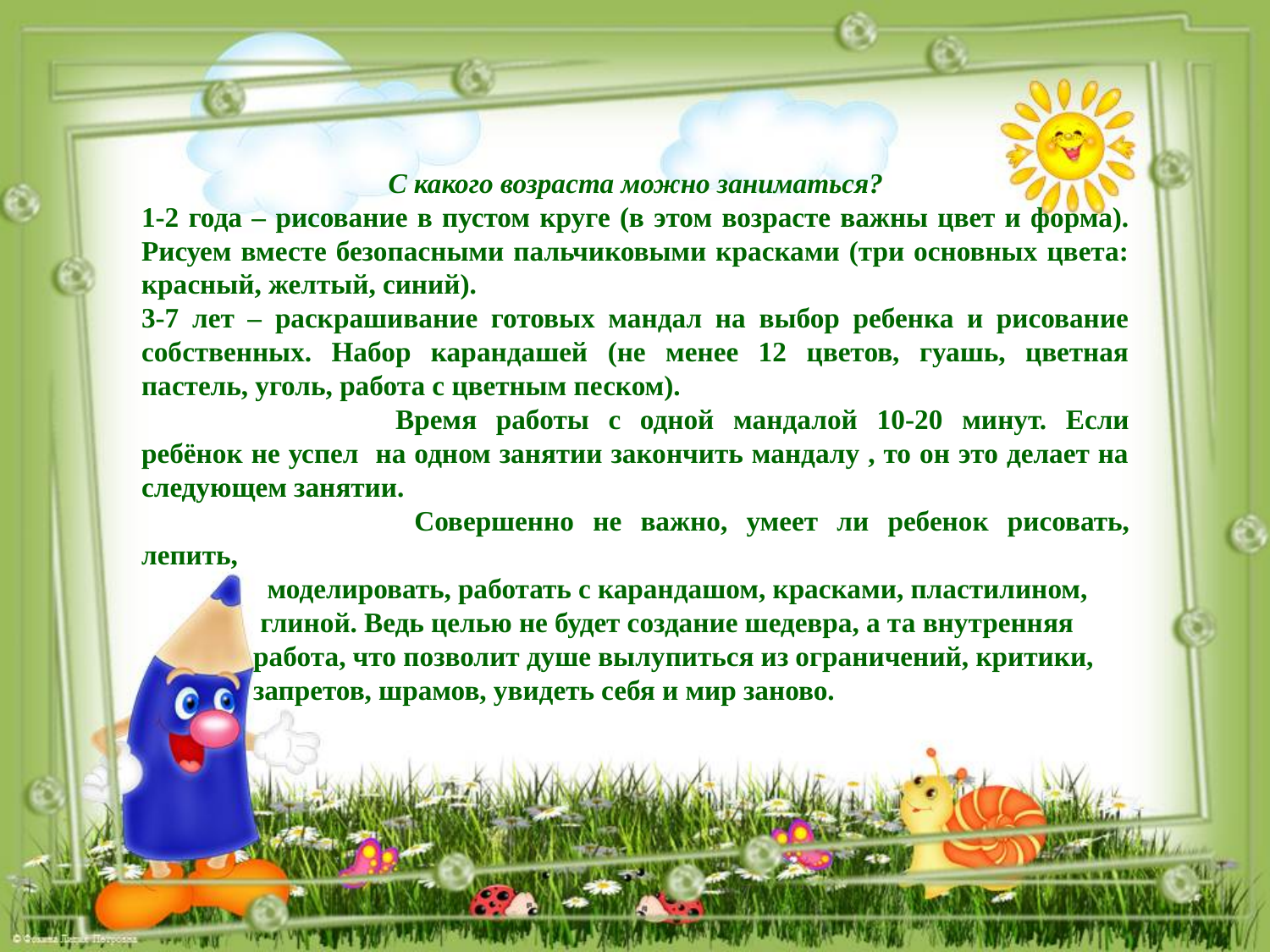

С какого возраста можно заниматься?
1-2 года – рисование в пустом круге (в этом возрасте важны цвет и форма). Рисуем вместе безопасными пальчиковыми красками (три основных цвета: красный, желтый, синий).
3-7 лет – раскрашивание готовых мандал на выбор ребенка и рисование собственных. Набор карандашей (не менее 12 цветов, гуашь, цветная пастель, уголь, работа с цветным песком).
		Время работы с одной мандалой 10-20 минут. Если ребёнок не успел  на одном занятии закончить мандалу , то он это делает на следующем занятии.
		 Совершенно не важно, умеет ли ребенок рисовать, лепить,
                  моделировать, работать с карандашом, красками, пластилином,
                 глиной. Ведь целью не будет создание шедевра, а та внутренняя
                работа, что позволит душе вылупиться из ограничений, критики,
                запретов, шрамов, увидеть себя и мир заново.